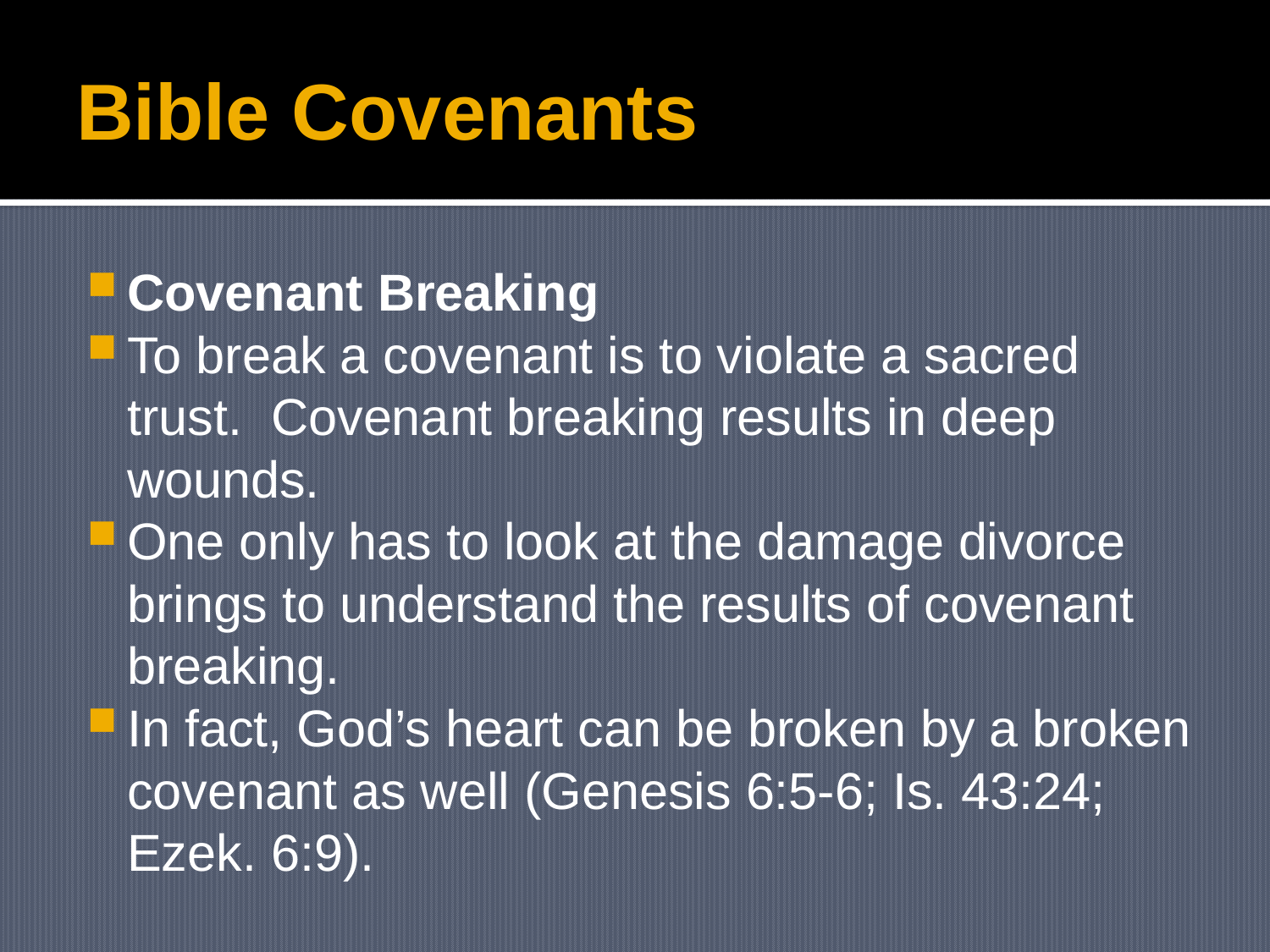

# Bible Covenants
Covenant Breaking
To break a covenant is to violate a sacred trust.  Covenant breaking results in deep wounds.
One only has to look at the damage divorce brings to understand the results of covenant breaking.
In fact, God’s heart can be broken by a broken covenant as well (Genesis 6:5-6; Is. 43:24; Ezek. 6:9).